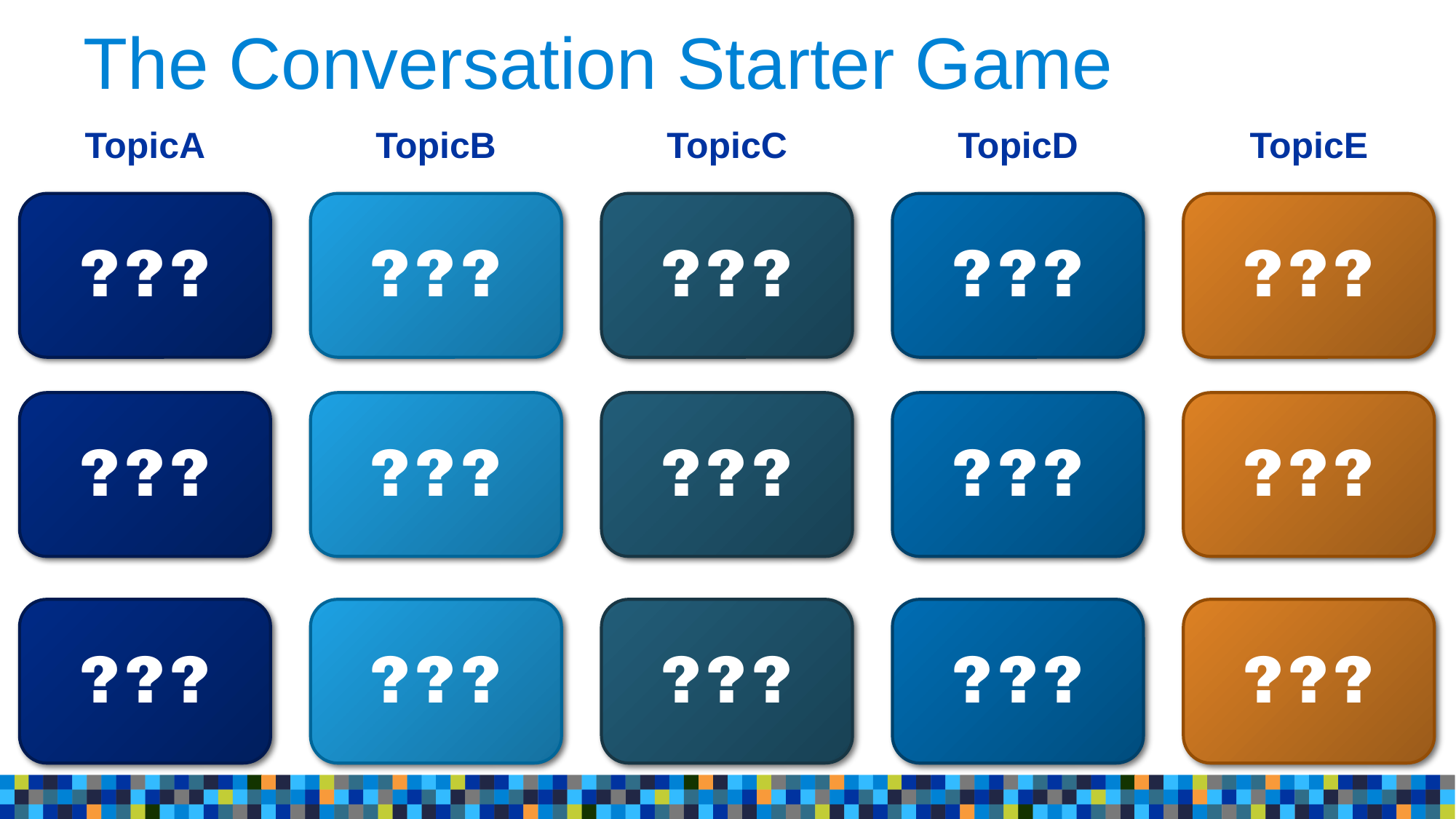

# The Conversation Starter Game
TopicA
TopicB
TopicC
TopicD
TopicE
Placeholder
???
Placeholder
???
Placeholder
???
Placeholder
???
Placeholder
???
Placeholder
???
Placeholder
???
Placeholder
???
Placeholder
???
Placeholder
???
Placeholder
???
Placeholder
???
Placeholder
???
Placeholder
???
Placeholder
???